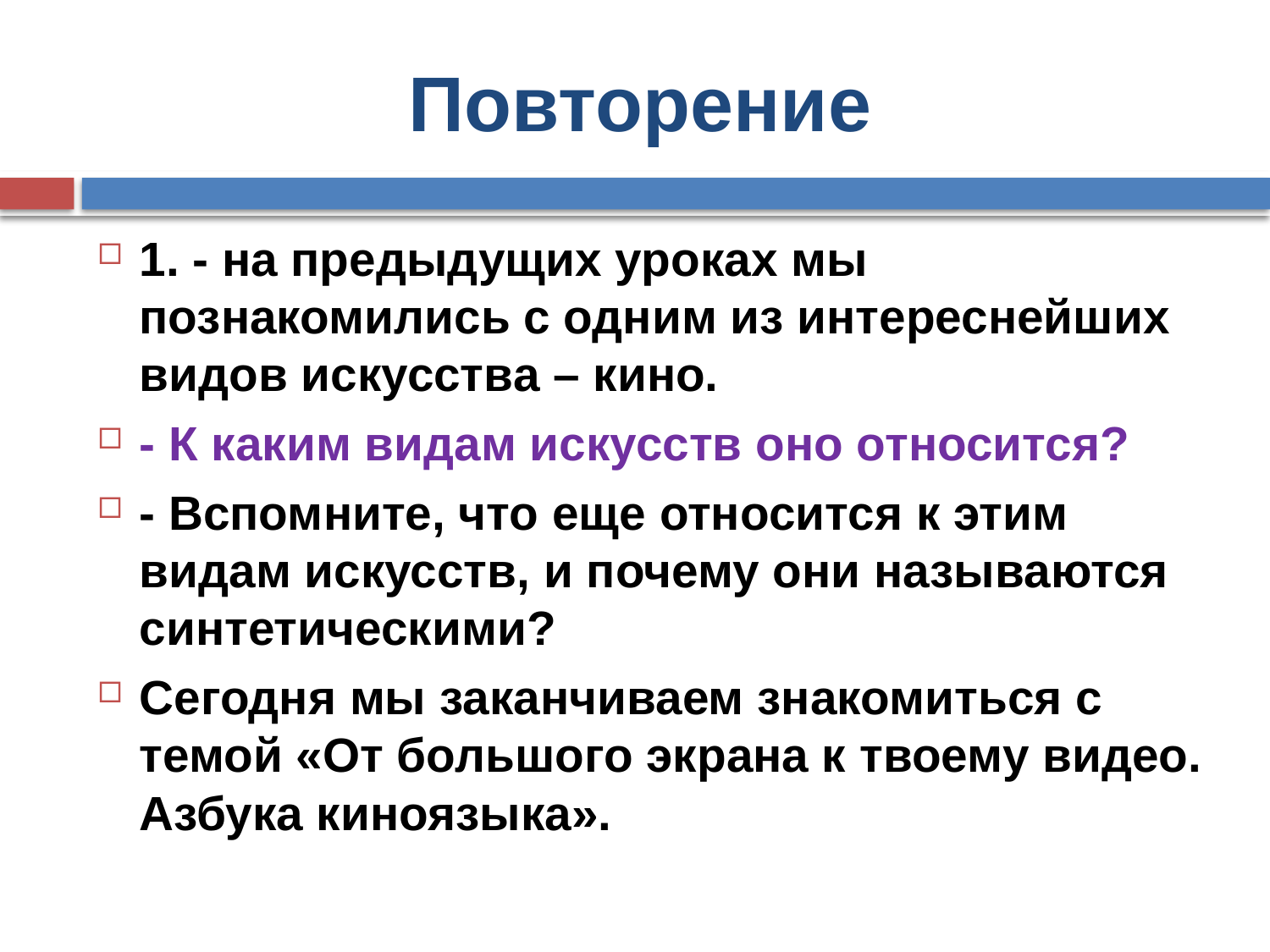

# Повторение
1. - на предыдущих уроках мы познакомились с одним из интереснейших видов искусства – кино.
- К каким видам искусств оно относится?
- Вспомните, что еще относится к этим видам искусств, и почему они называются синтетическими?
Сегодня мы заканчиваем знакомиться с темой «От большого экрана к твоему видео. Азбука киноязыка».